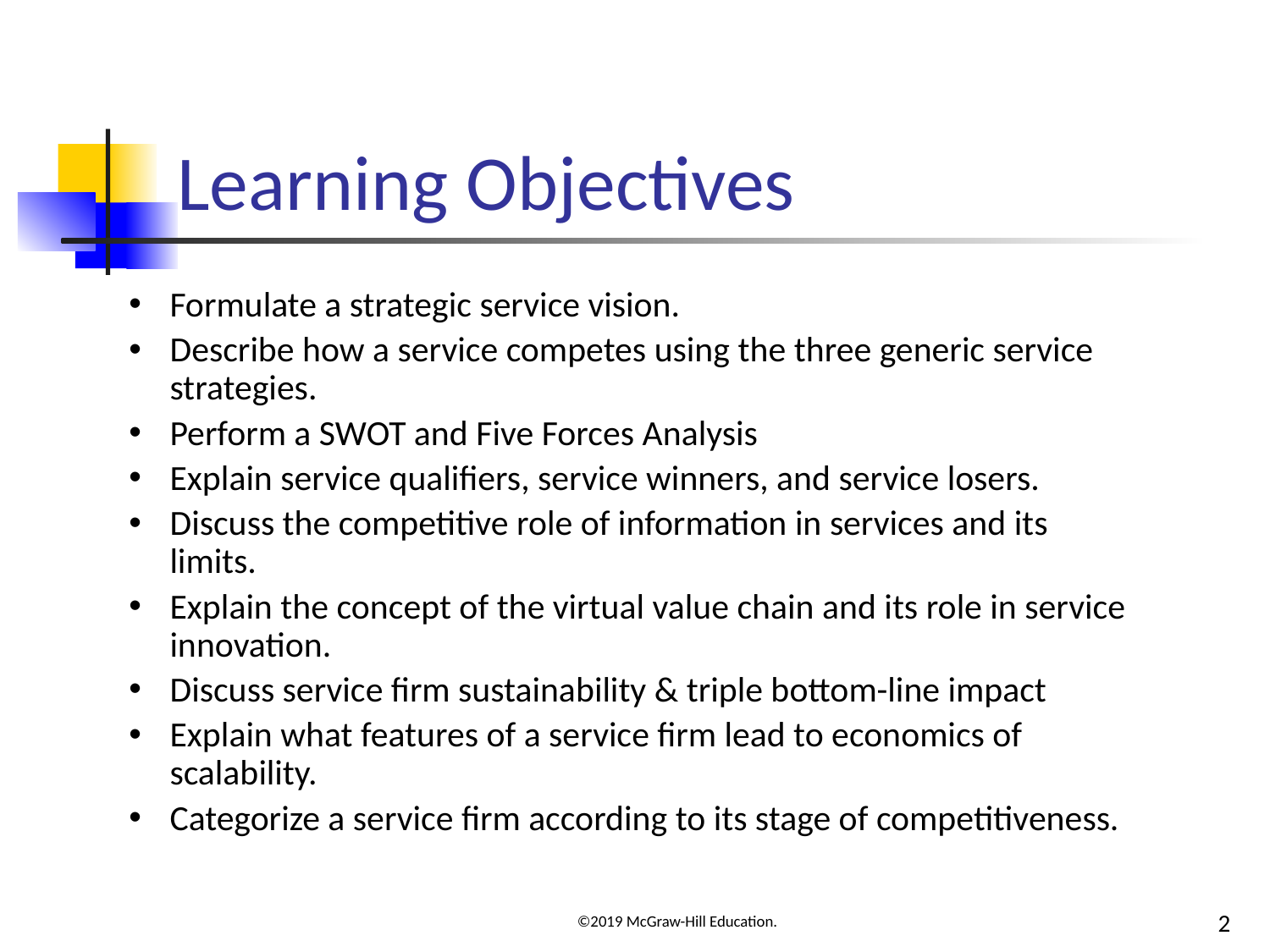

# Learning Objectives
Formulate a strategic service vision.
Describe how a service competes using the three generic service strategies.
Perform a SWOT and Five Forces Analysis
Explain service qualifiers, service winners, and service losers.
Discuss the competitive role of information in services and its limits.
Explain the concept of the virtual value chain and its role in service innovation.
Discuss service firm sustainability & triple bottom-line impact
Explain what features of a service firm lead to economics of scalability.
Categorize a service firm according to its stage of competitiveness.